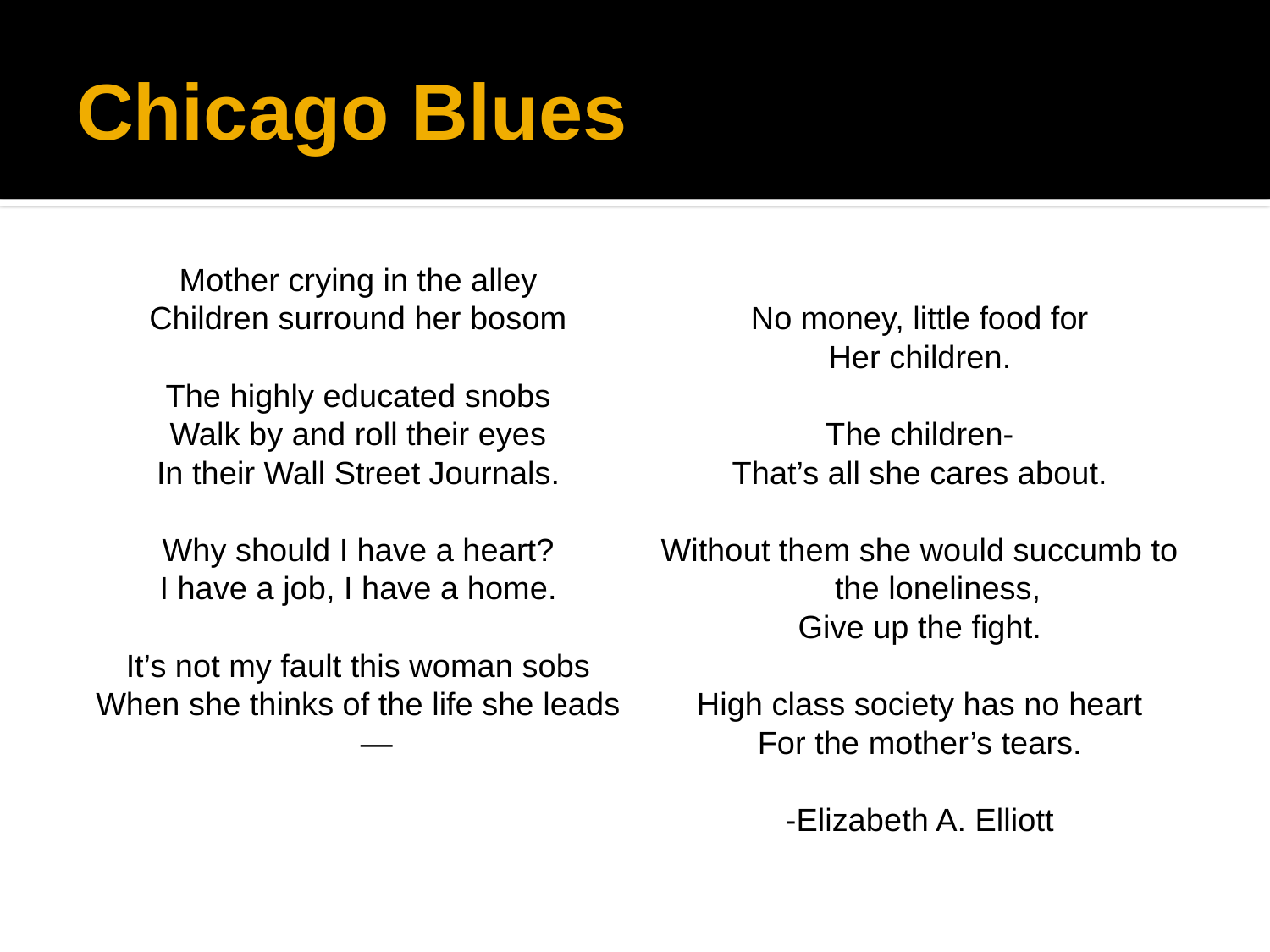

# Chicago Blues
Mother crying in the alley
Children surround her bosom

The highly educated snobs
Walk by and roll their eyes
In their Wall Street Journals.

Why should I have a heart?
I have a job, I have a home.

It’s not my fault this woman sobs
When she thinks of the life she leads—

No money, little food for
Her children.

The children-
That’s all she cares about.

Without them she would succumb to the loneliness,
Give up the fight.

High class society has no heart
For the mother’s tears.

-Elizabeth A. Elliott